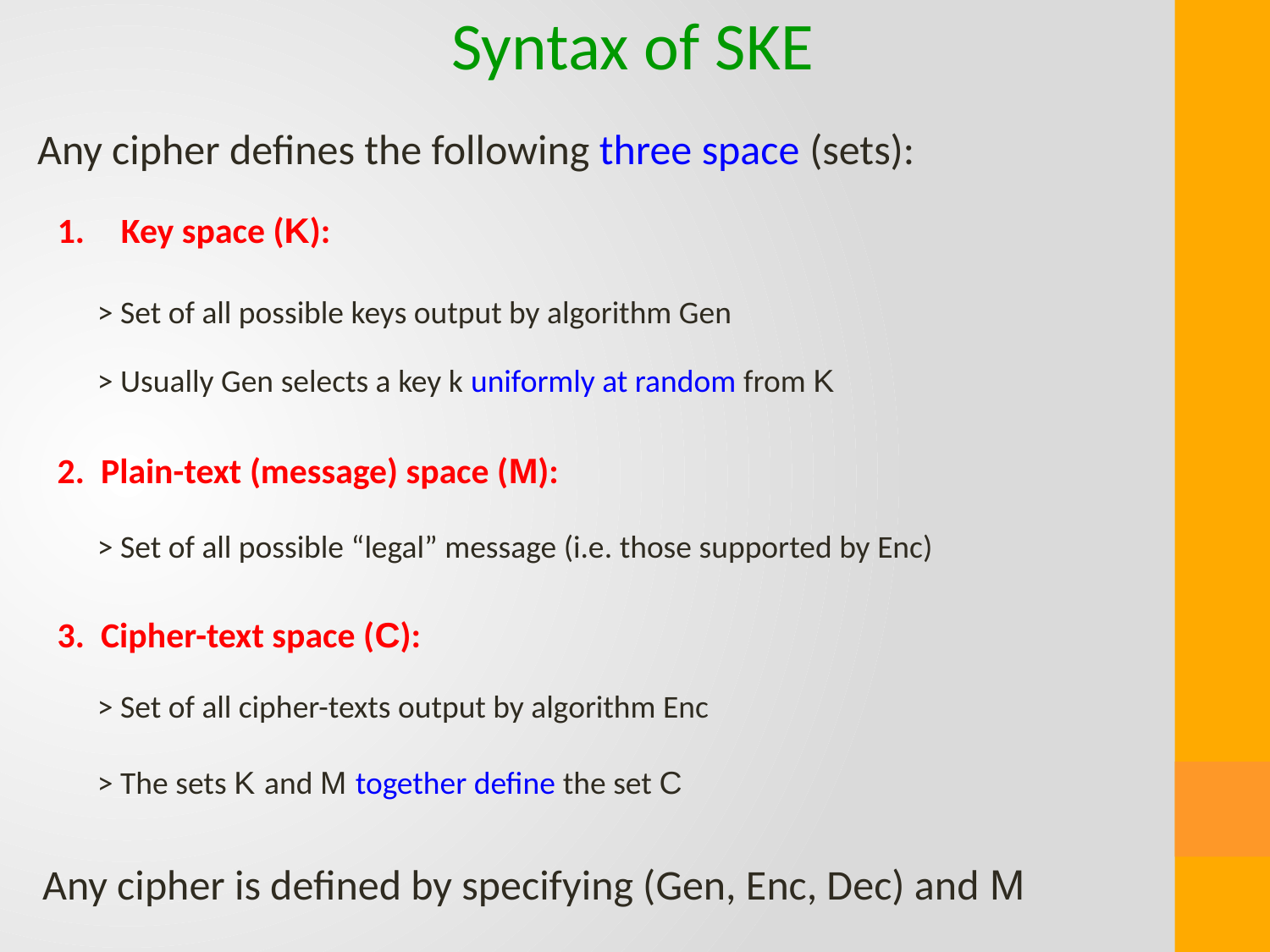

Syntax of SKE
Any cipher defines the following three space (sets):
Key space (K):
> Set of all possible keys output by algorithm Gen
> Usually Gen selects a key k uniformly at random from K
2.  Plain-text (message) space (M):
> Set of all possible “legal” message (i.e. those supported by Enc)
3.  Cipher-text space (C):
> Set of all cipher-texts output by algorithm Enc
> The sets K and M together define the set C
Any cipher is defined by specifying (Gen, Enc, Dec) and M